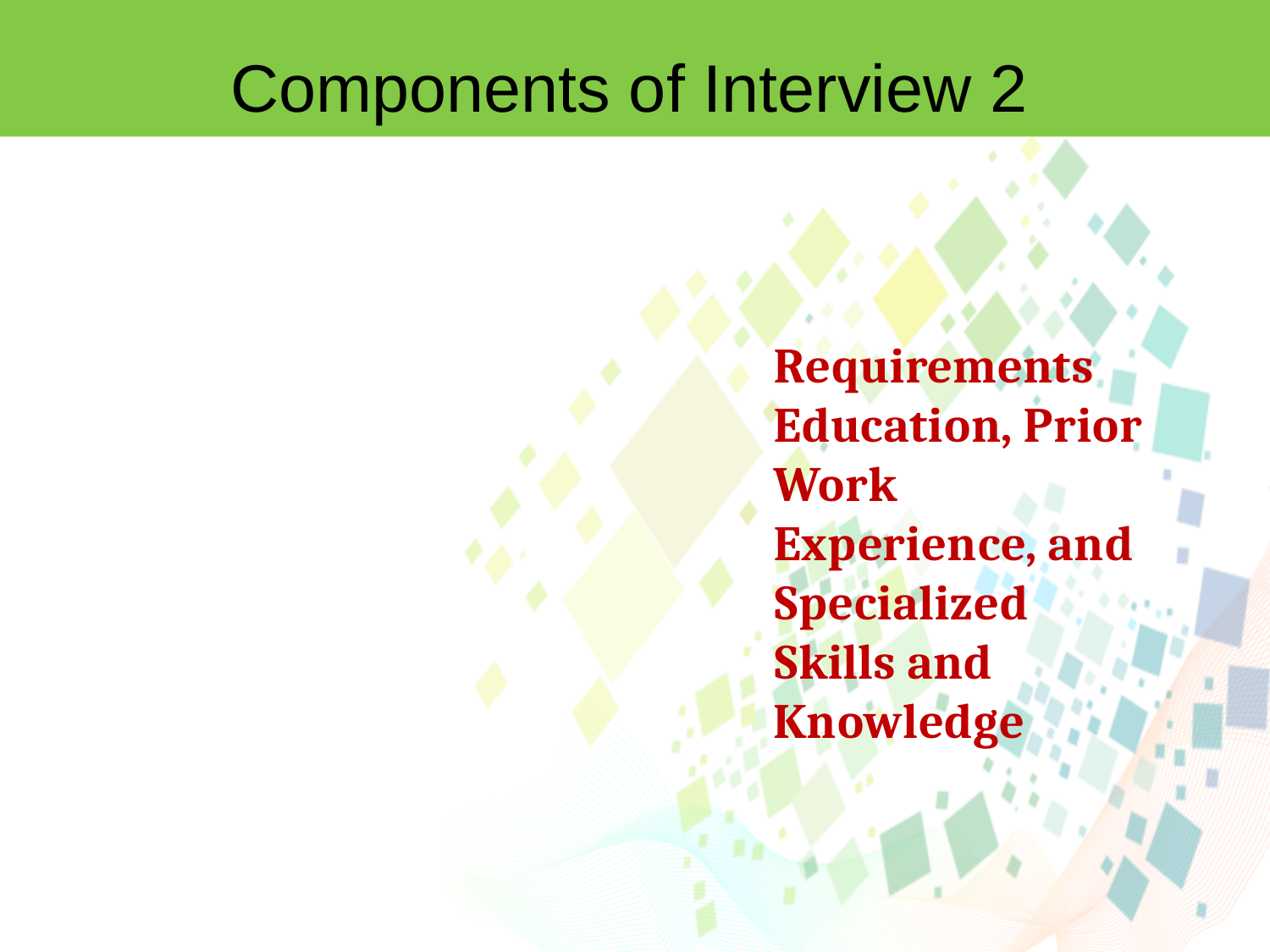

Components of Interview 2
Requirements
Education, Prior Work Experience, and Specialized Skills and
Knowledge